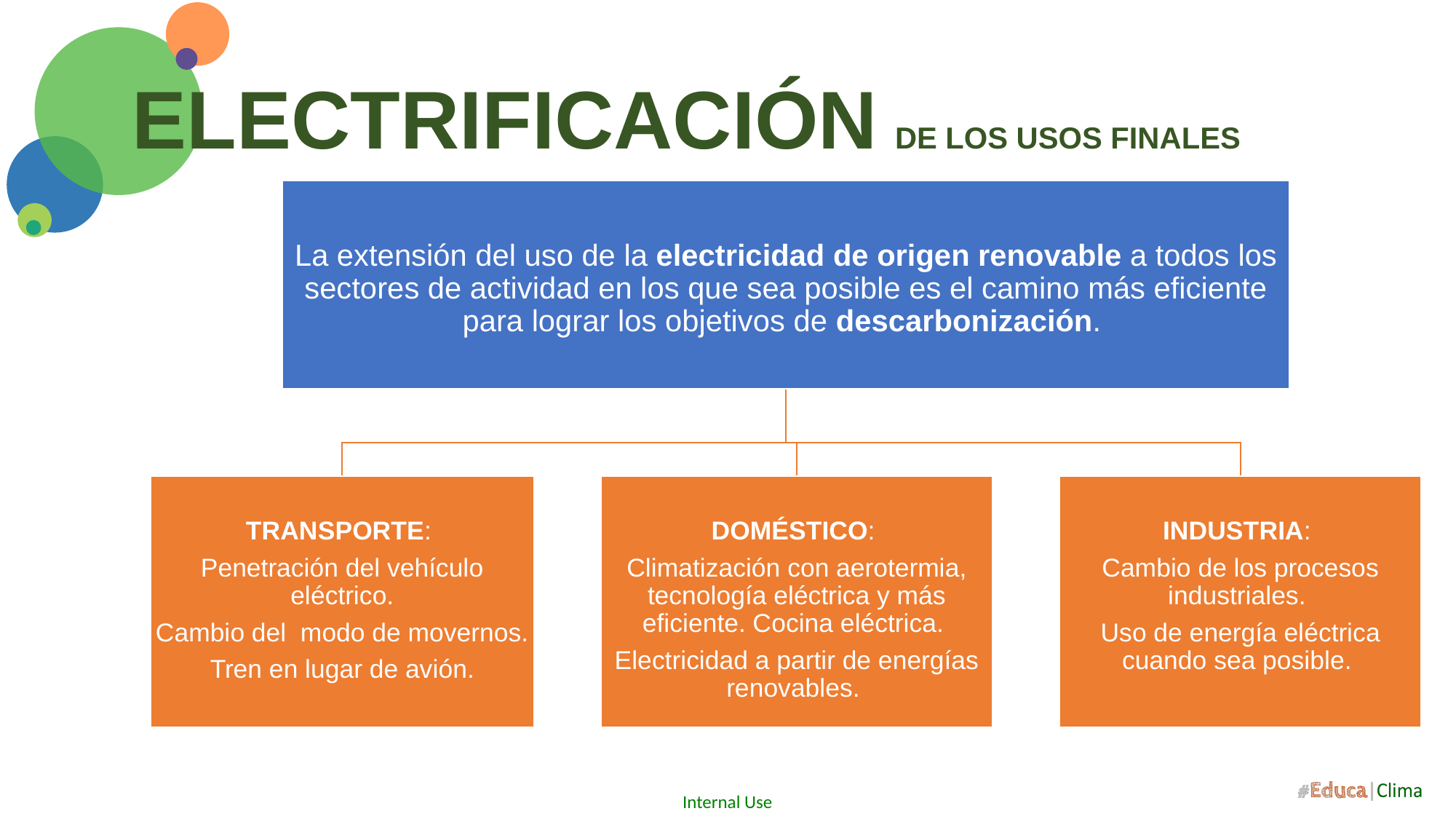

ELECTRIFICACIÓN DE LOS USOS FINALES

La extensión del uso de la electricidad de origen renovable a todos los sectores de actividad en los que sea posible es el camino más eficiente para lograr los objetivos de descarbonización.

TRANSPORTE:
Penetración del vehículo eléctrico.
Cambio del  modo de movernos.
Tren en lugar de avión.

DOMÉSTICO:
Climatización con aerotermia, tecnología eléctrica y más eficiente. Cocina eléctrica.
Electricidad a partir de energías renovables.

INDUSTRIA:
Cambio de los procesos industriales.
Uso de energía eléctrica cuando sea posible.